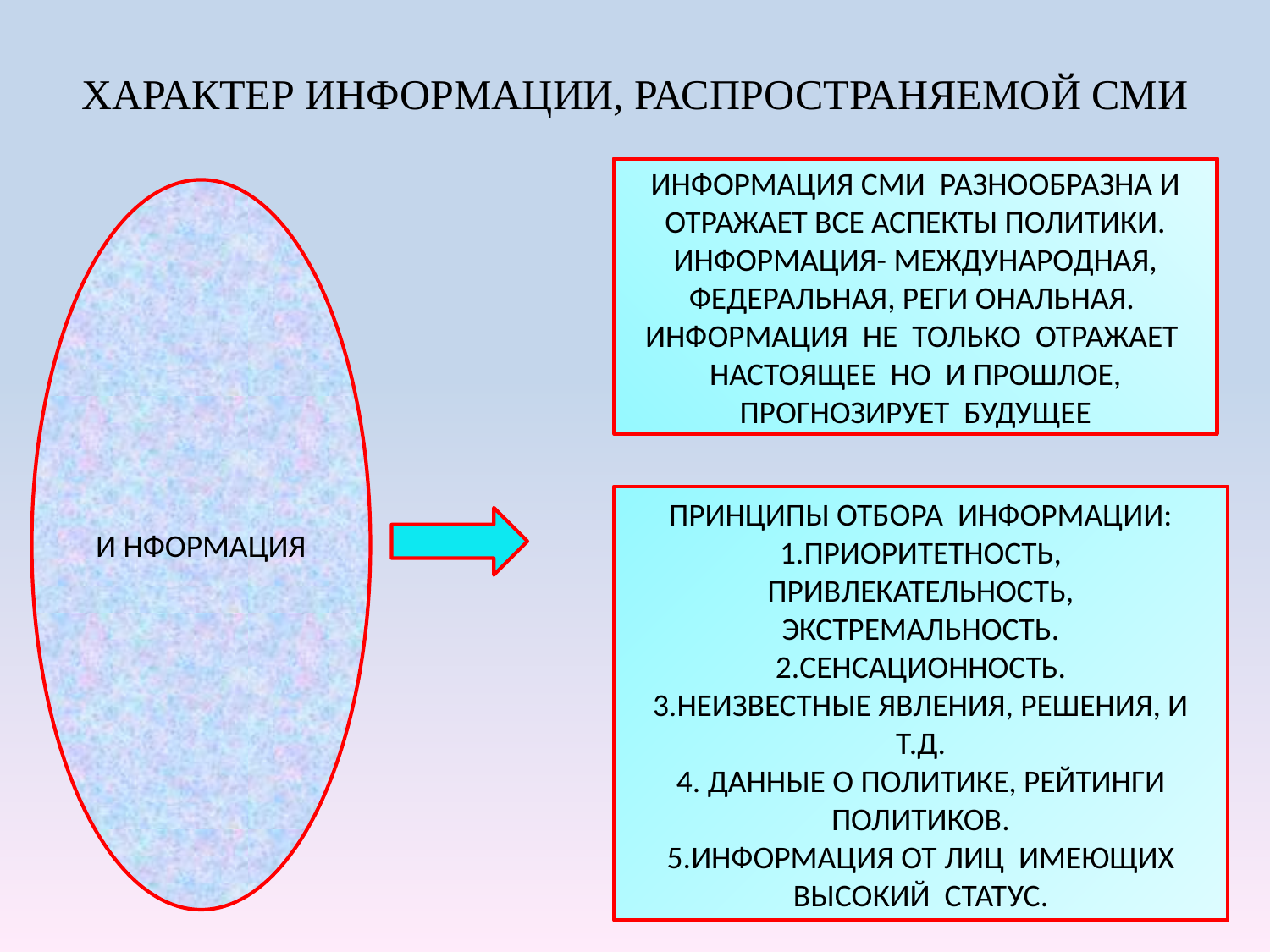

# ХАРАКТЕР ИНФОРМАЦИИ, РАСПРОСТРАНЯЕМОЙ СМИ
ИНФОРМАЦИЯ СМИ  РАЗНООБРАЗНА И ОТРАЖАЕТ ВСЕ АСПЕКТЫ ПОЛИТИКИ.
ИНФОРМАЦИЯ- МЕЖДУНАРОДНАЯ, ФЕДЕРАЛЬНАЯ, РЕГИ ОНАЛЬНАЯ.  ИНФОРМАЦИЯ  НЕ  ТОЛЬКО  ОТРАЖАЕТ  НАСТОЯЩЕЕ  НО  И ПРОШЛОЕ, ПРОГНОЗИРУЕТ  БУДУЩЕЕ
И НФОРМАЦИЯ
ПРИНЦИПЫ ОТБОРА  ИНФОРМАЦИИ:
1.ПРИОРИТЕТНОСТЬ, ПРИВЛЕКАТЕЛЬНОСТЬ, ЭКСТРЕМАЛЬНОСТЬ.
2.СЕНСАЦИОННОСТЬ.
3.НЕИЗВЕСТНЫЕ ЯВЛЕНИЯ, РЕШЕНИЯ, И Т.Д.
4. ДАННЫЕ О ПОЛИТИКЕ, РЕЙТИНГИ ПОЛИТИКОВ.
5.ИНФОРМАЦИЯ ОТ ЛИЦ  ИМЕЮЩИХ
ВЫСОКИЙ  СТАТУС.